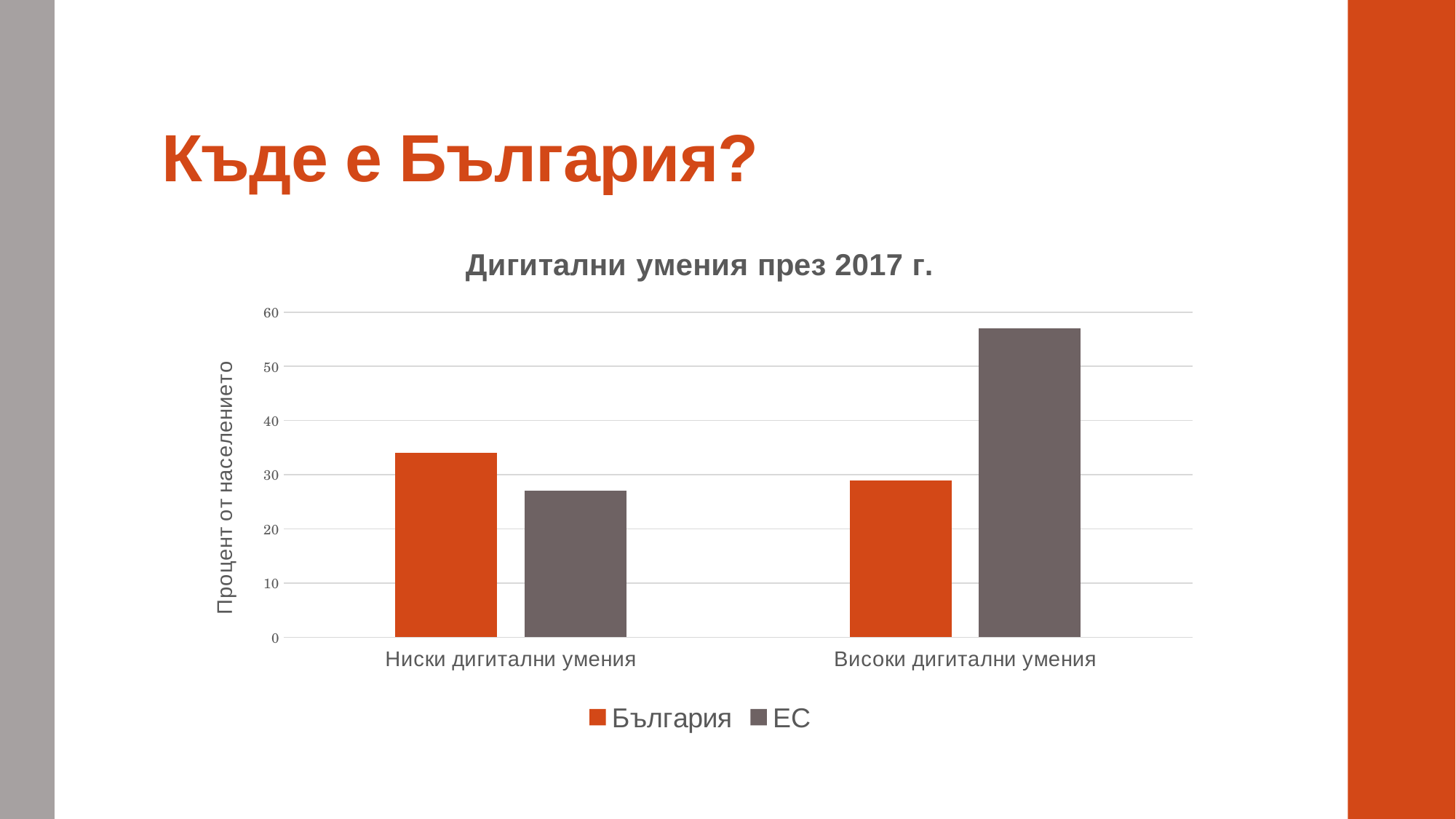

# Къде е България?

### Chart: Дигитални умения през 2017 г.

| Category | България | ЕС |
|---|---|---|
| Ниски дигитални умения | 34.0 | 27.0 |
| Високи дигитални умения | 29.0 | 57.0 |